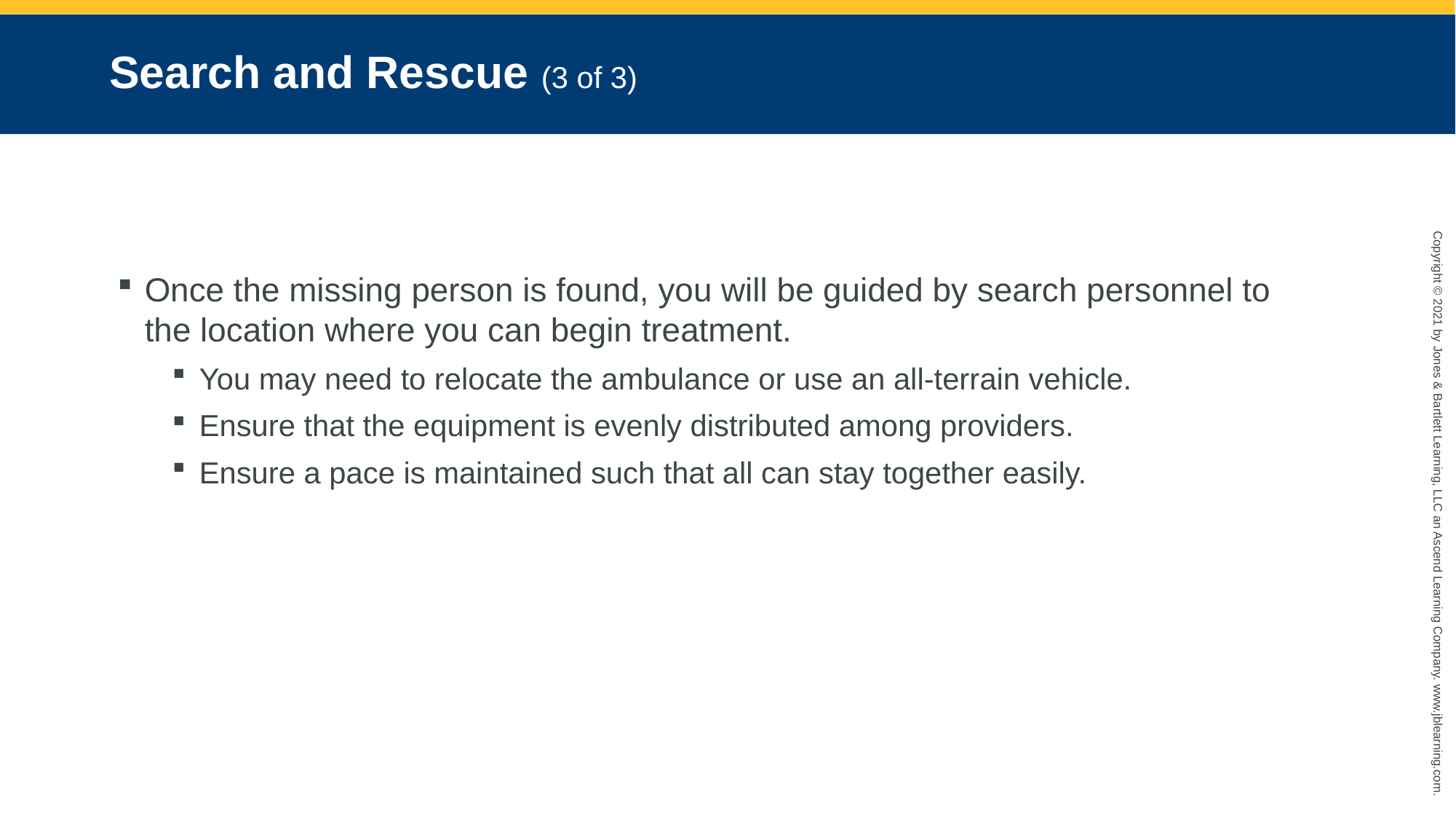

# Search and Rescue (3 of 3)
Once the missing person is found, you will be guided by search personnel to the location where you can begin treatment.
You may need to relocate the ambulance or use an all-terrain vehicle.
Ensure that the equipment is evenly distributed among providers.
Ensure a pace is maintained such that all can stay together easily.